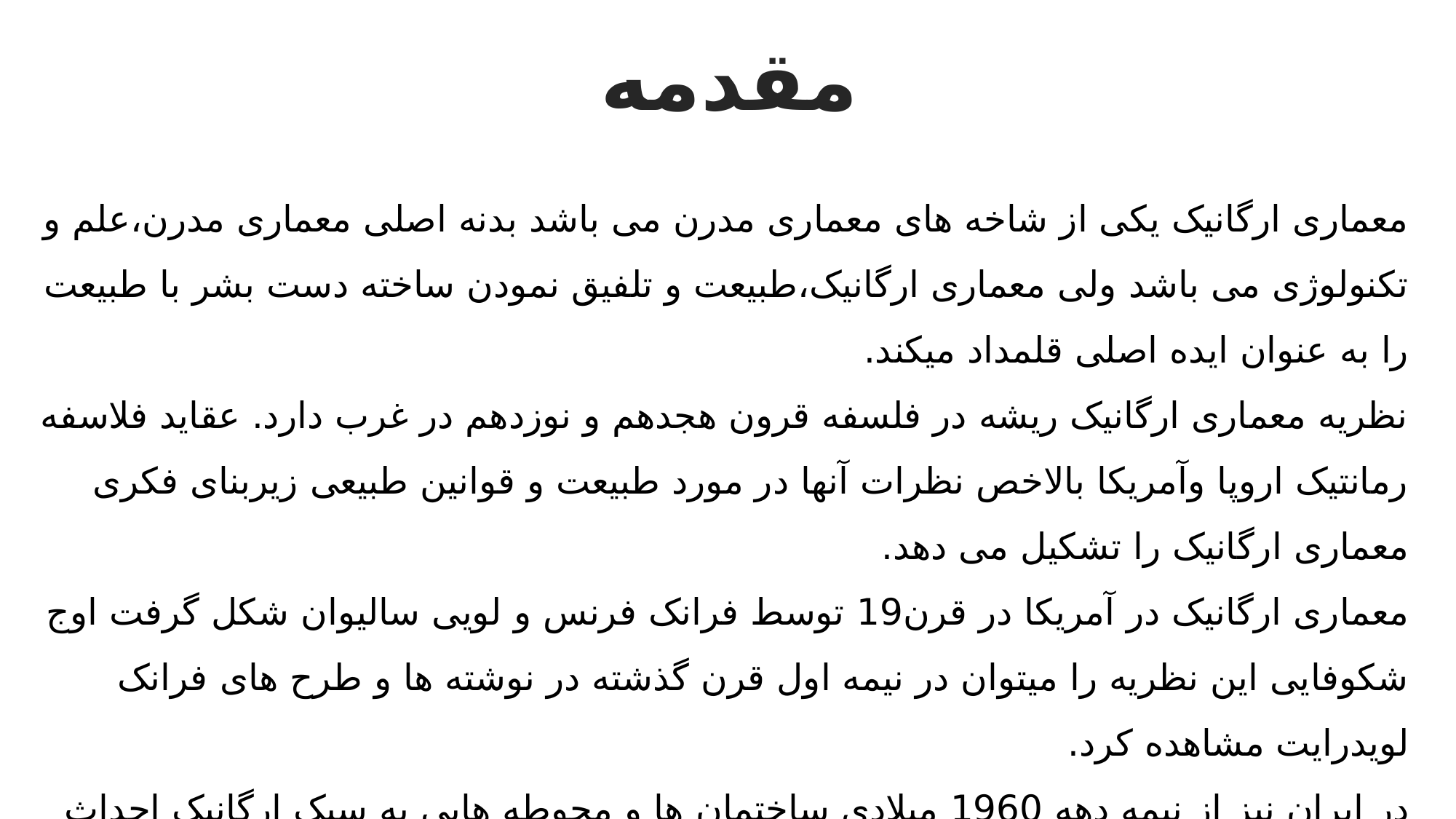

مقدمه
معماری ارگانیک یکی از شاخه های معماری مدرن می باشد بدنه اصلی معماری مدرن،علم و تکنولوژی می باشد ولی معماری ارگانیک،طبیعت و تلفیق نمودن ساخته دست بشر با طبیعت را به عنوان ایده اصلی قلمداد میکند.
نظریه معماری ارگانیک ریشه در فلسفه قرون هجدهم و نوزدهم در غرب دارد. عقاید فلاسفه رمانتیک اروپا وآمریکا بالاخص نظرات آنها در مورد طبیعت و قوانین طبیعی زیربنای فکری معماری ارگانیک را تشکیل می دهد.
معماری ارگانیک در آمریکا در قرن19 توسط فرانک فرنس و لویی سالیوان شکل گرفت اوج شکوفایی این نظریه را میتوان در نیمه اول قرن گذشته در نوشته ها و طرح های فرانک لویدرایت مشاهده کرد.
در ایران نیز از نیمه دهه 1960 میلادی ساختمان ها و محوطه هایی به سبک ارگانیک احداث شد،معماری سنتی ما خصوصا در روستاها در هماهنگی و همگونی با طبیعت خود ساخته شده است.